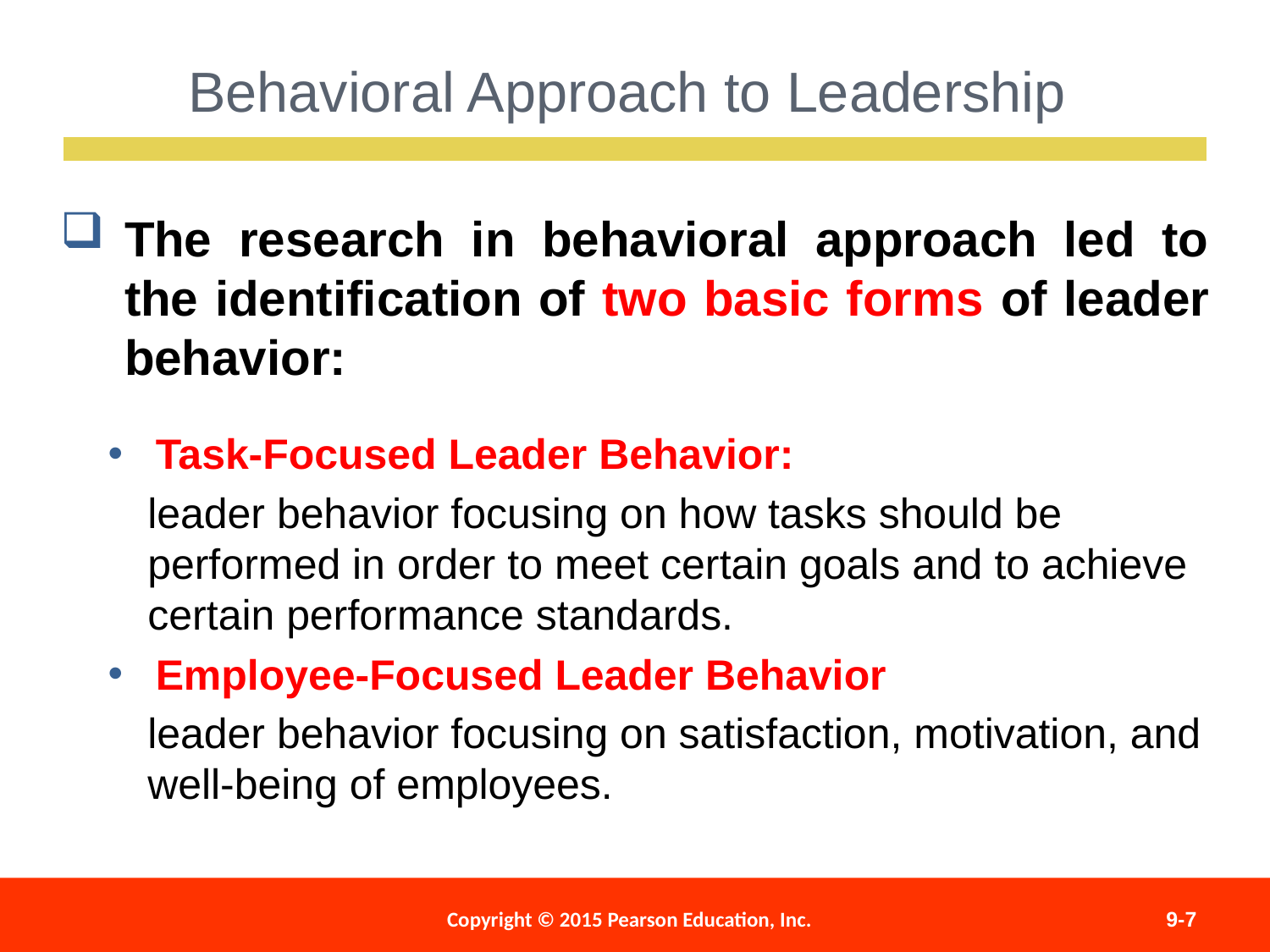

Behavioral Approach to Leadership
The research in behavioral approach led to the identification of two basic forms of leader behavior:

Task-Focused Leader Behavior:
leader behavior focusing on how tasks should be performed in order to meet certain goals and to achieve certain performance standards.
Employee-Focused Leader Behavior
leader behavior focusing on satisfaction, motivation, and well-being of employees.